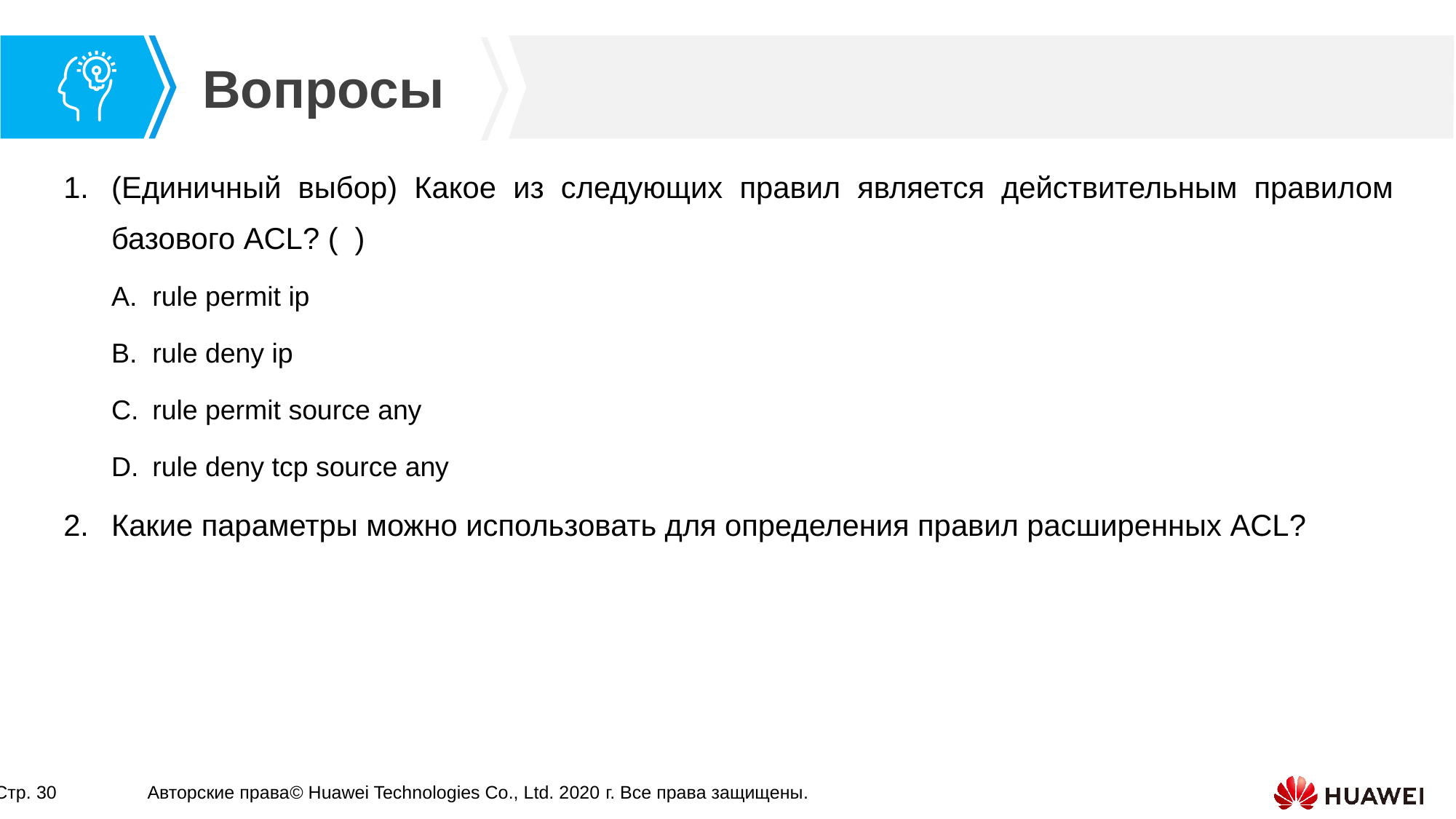

(Единичный выбор) Какое из следующих правил является действительным правилом базового ACL? (  )
rule permit ip
rule deny ip
rule permit source any
rule deny tcp source any
Какие параметры можно использовать для определения правил расширенных ACL?